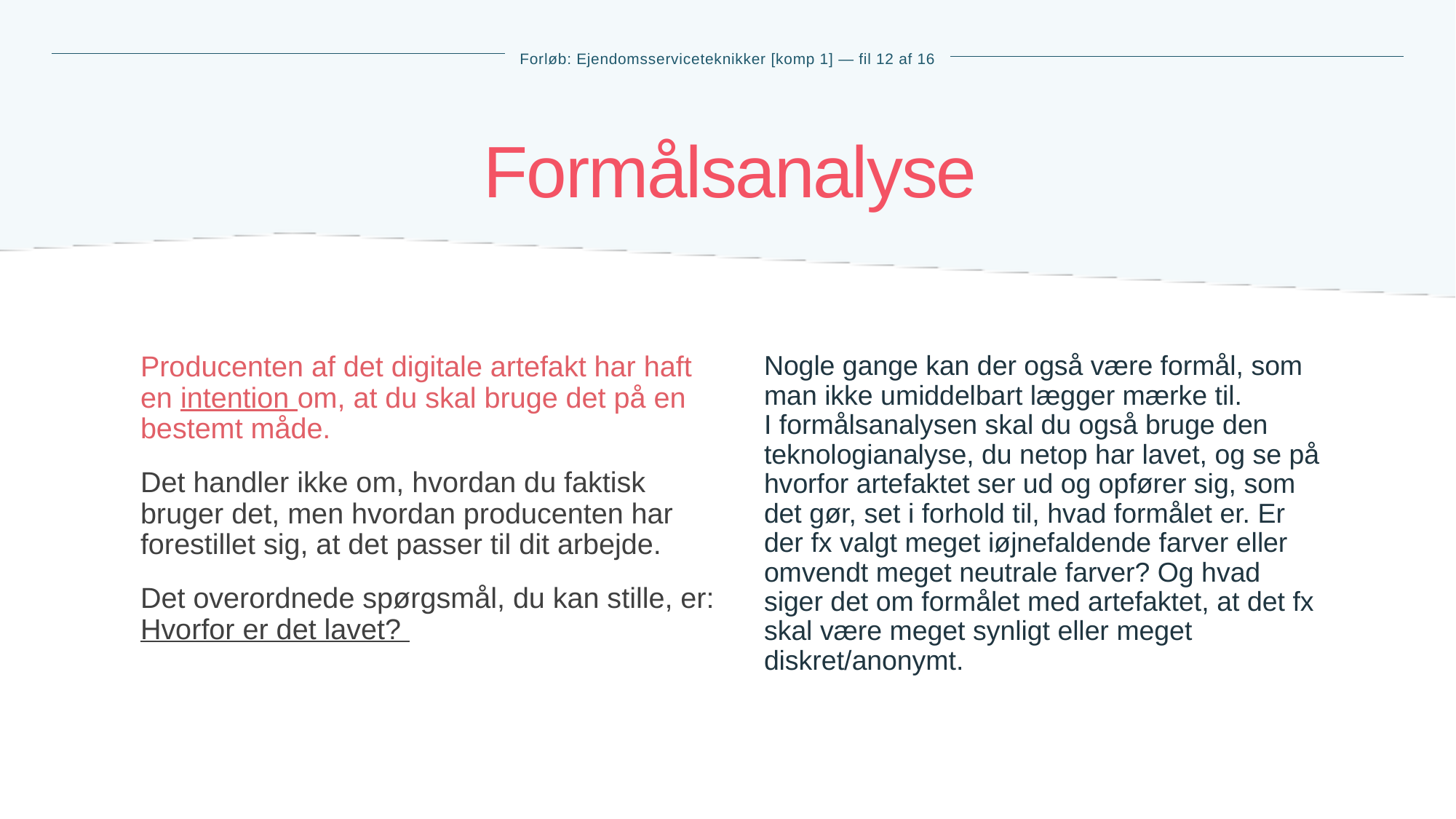

Formålsanalyse
Producenten af det digitale artefakt har haft
en intention om, at du skal bruge det på en bestemt måde.
Det handler ikke om, hvordan du faktisk bruger det, men hvordan producenten har forestillet sig, at det passer til dit arbejde.
Det overordnede spørgsmål, du kan stille, er: Hvorfor er det lavet?

Nogle gange kan der også være formål, som man ikke umiddelbart lægger mærke til.
I formålsanalysen skal du også bruge den teknologianalyse, du netop har lavet, og se på hvorfor artefaktet ser ud og opfører sig, som det gør, set i forhold til, hvad formålet er. Er der fx valgt meget iøjnefaldende farver eller omvendt meget neutrale farver? Og hvad siger det om formålet med artefaktet, at det fx skal være meget synligt eller meget diskret/anonymt.